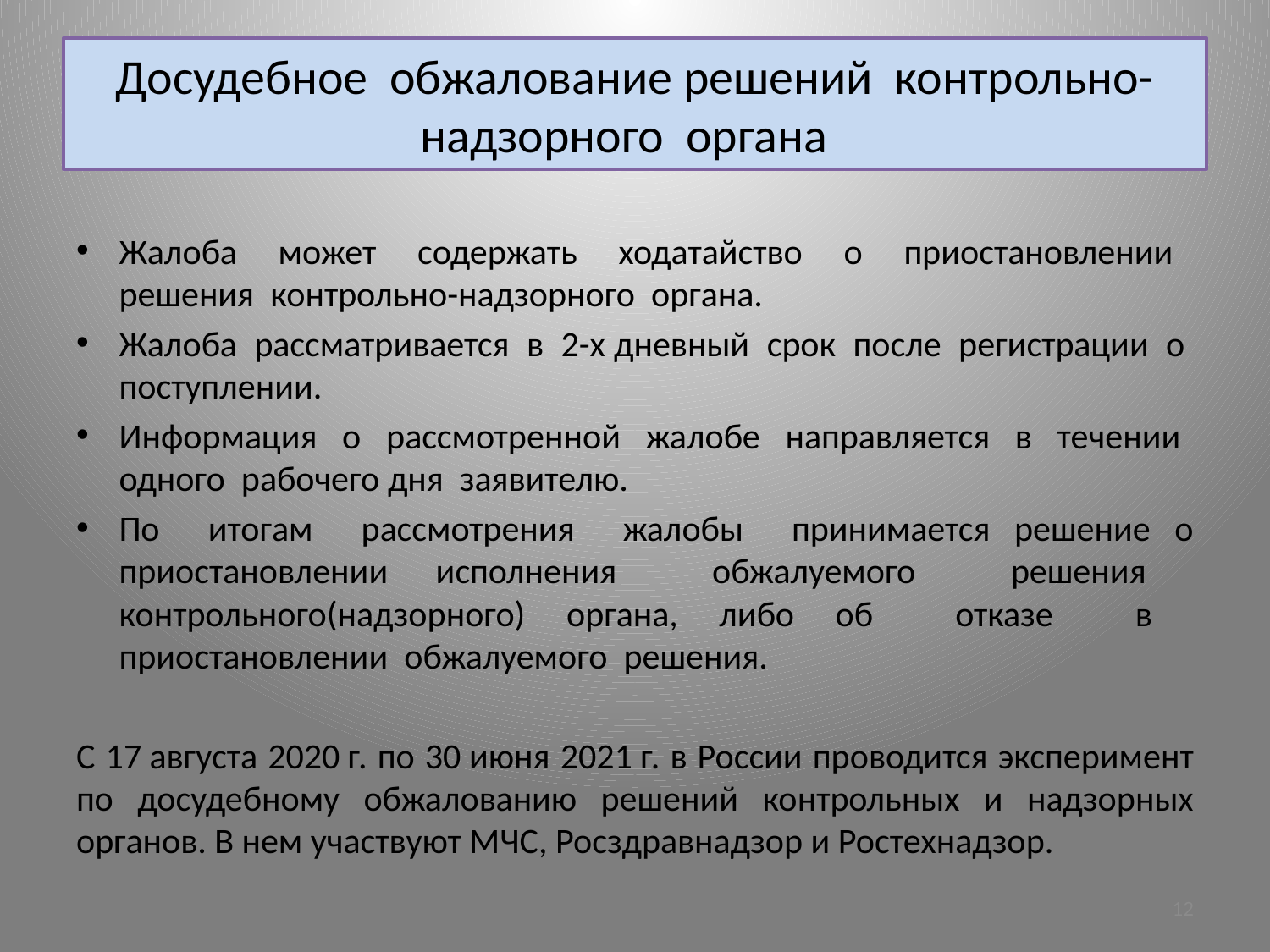

# Досудебное  обжалование решений  контрольно-надзорного  органа
Жалоба  может  содержать  ходатайство  о  приостановлении  решения  контрольно-надзорного  органа.
Жалоба  рассматривается  в  2-х дневный  срок  после  регистрации  о  поступлении.
Информация  о  рассмотренной  жалобе  направляется  в  течении  одного  рабочего дня  заявителю.
По  итогам  рассмотрения  жалобы  принимается решение о приостановлении исполнения  обжалуемого  решения  контрольного(надзорного) органа, либо об  отказе  в  приостановлении  обжалуемого  решения.

С 17 августа 2020 г. по 30 июня 2021 г. в России проводится эксперимент по досудебному обжалованию решений контрольных и надзорных органов. В нем участвуют МЧС, Росздравнадзор и Ростехнадзор.
12